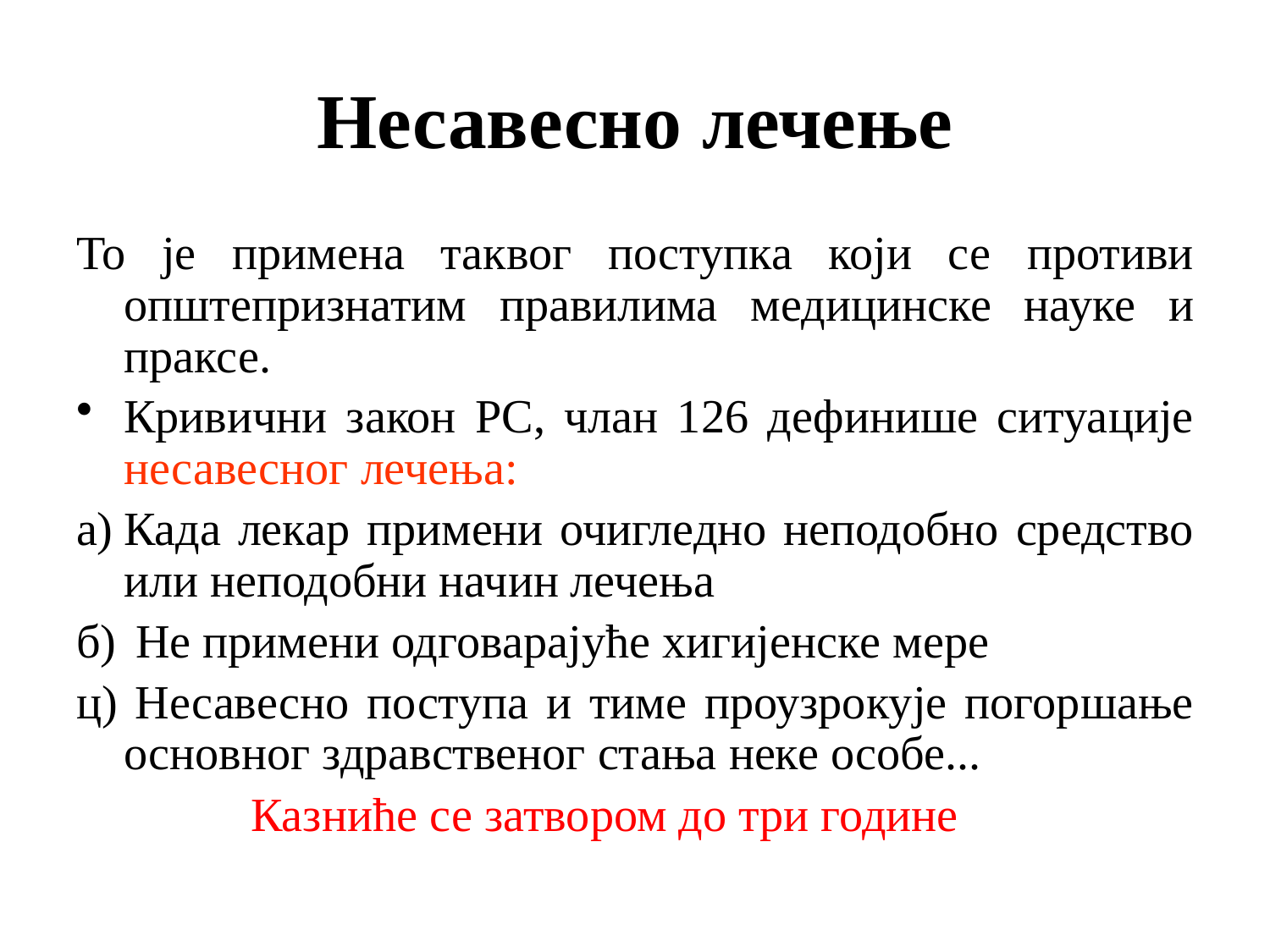

Несавесно лечење
То је примена таквог поступка који се противи општепризнатим правилима медицинске науке и праксе.
Кривични закон РС, члан 126 дефинише ситуације несавесног лечења:
а)	Када лекар примени очигледно неподобно средство или неподобни начин лечења
б)	 Не примени одговарајуће хигијенске мере
ц) Несавесно поступа и тиме проузрокује погоршање основног здравственог стања неке особе...
		Казниће се затвором до три године